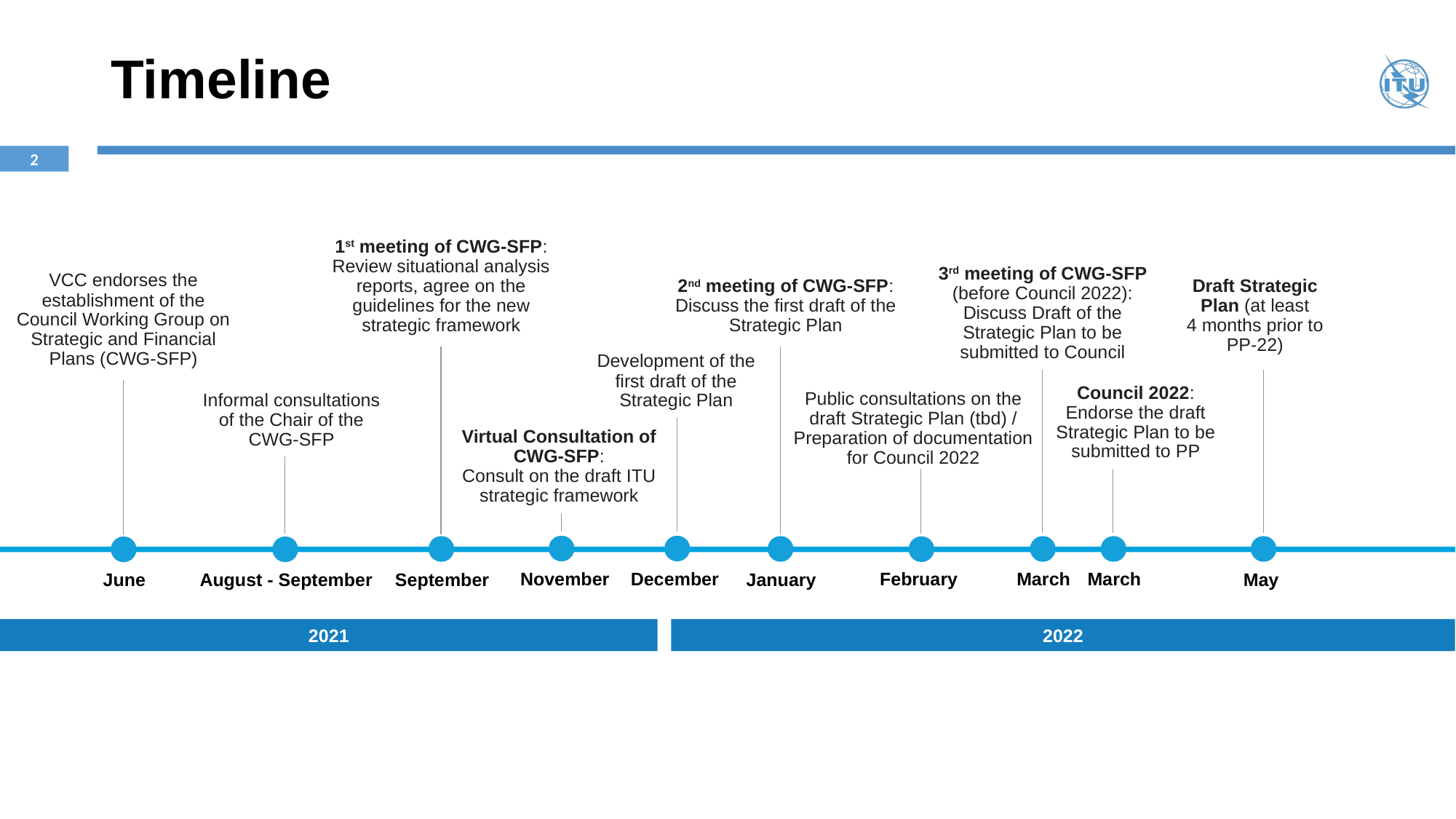

# Timeline
1st meeting of CWG-SFP:
Review situational analysis reports, agree on the guidelines for the new strategic framework
3rd meeting of CWG-SFP (before Council 2022):
Discuss Draft of the Strategic Plan to be submitted to Council
VCC endorses the establishment of the Council Working Group on Strategic and Financial Plans (CWG-SFP)
2nd meeting of CWG-SFP:
Discuss the first draft of the Strategic Plan
Draft Strategic Plan (at least
4 months prior to PP-22)

Development of the first draft of the Strategic Plan

Council 2022:
Endorse the draft Strategic Plan to be submitted to PP
Public consultations on the draft Strategic Plan (tbd) / Preparation of documentation for Council 2022
Informal consultations of the Chair of the CWG-SFP

Virtual Consultation of CWG-SFP:
Consult on the draft ITU strategic framework

November
December
February
March
March
September
January
June
August - September
May
2021
2022